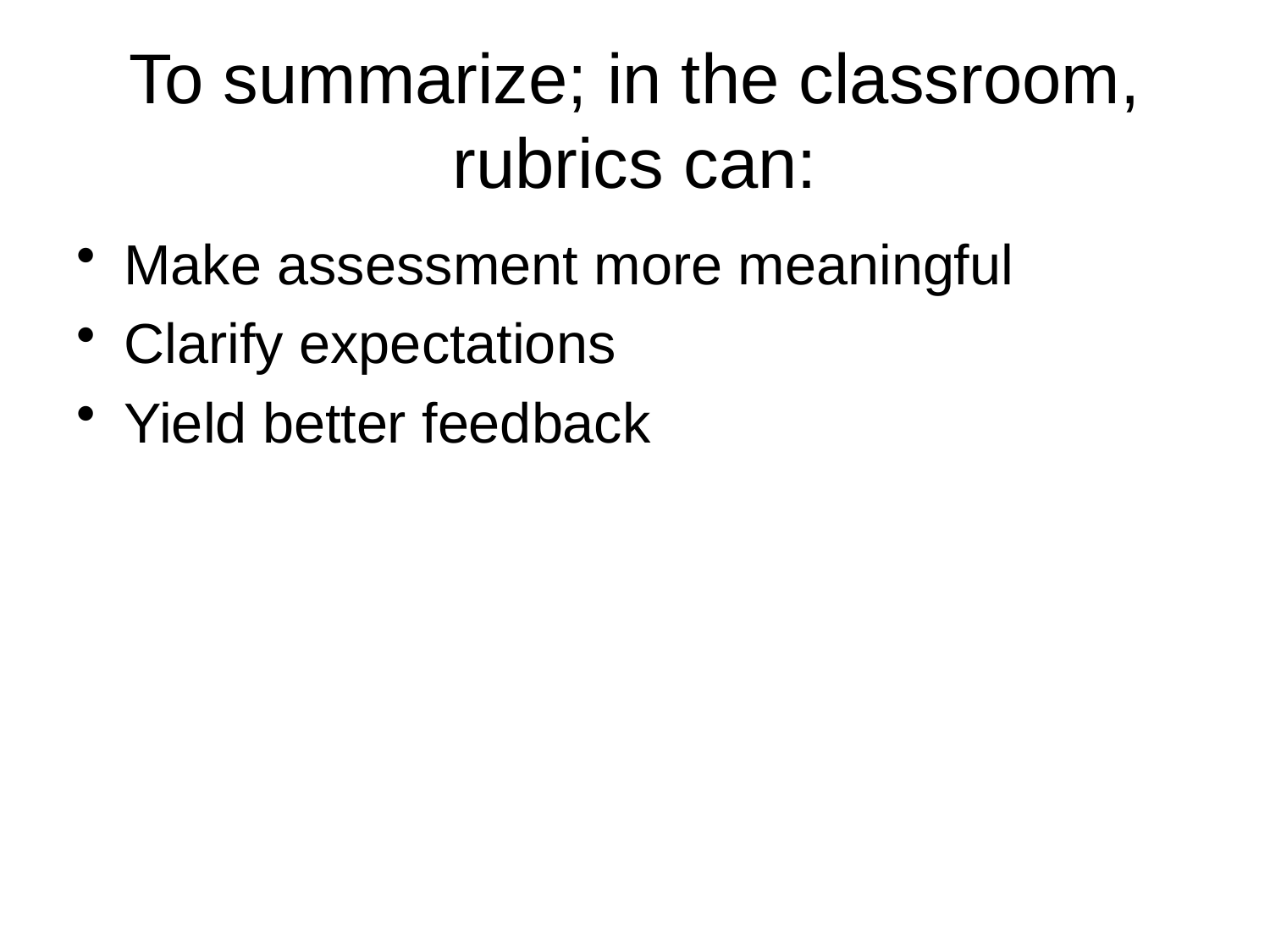

# To summarize; in the classroom, rubrics can:
Make assessment more meaningful
Clarify expectations
Yield better feedback